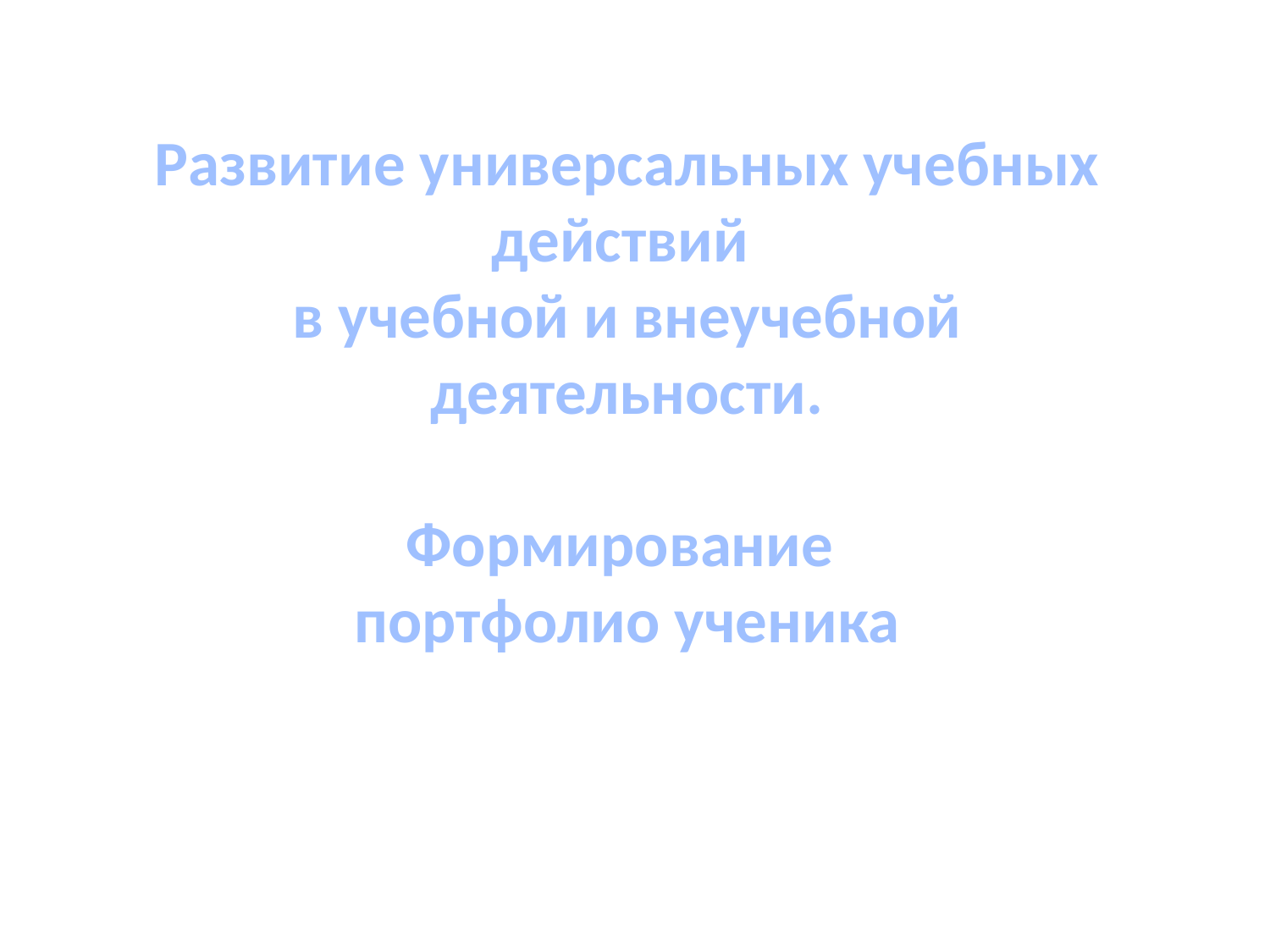

Развитие универсальных учебных действий
в учебной и внеучебной деятельности.

Формирование
портфолио ученика